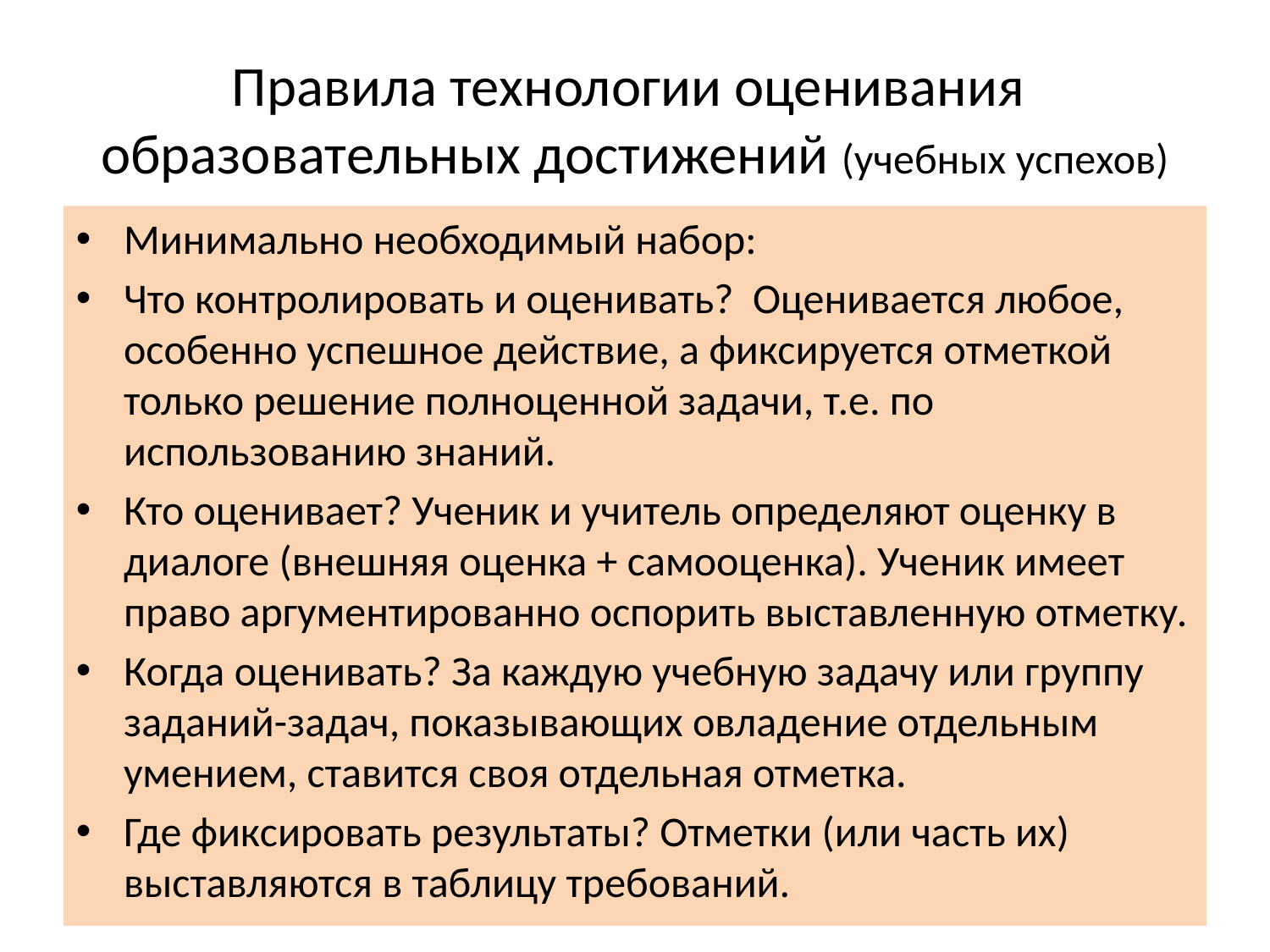

# Правила технологии оценивания образовательных достижений (учебных успехов)
Минимально необходимый набор:
Что контролировать и оценивать?  Оценивается любое, особенно успешное действие, а фиксируется отметкой только решение полноценной задачи, т.е. по использованию знаний.
Кто оценивает? Ученик и учитель определяют оценку в диалоге (внешняя оценка + самооценка). Ученик имеет право аргументированно оспорить выставленную отметку.
Когда оценивать? За каждую учебную задачу или группу заданий-задач, показывающих овладение отдельным умением, ставится своя отдельная отметка.
Где фиксировать результаты? Отметки (или часть их) выставляются в таблицу требований.